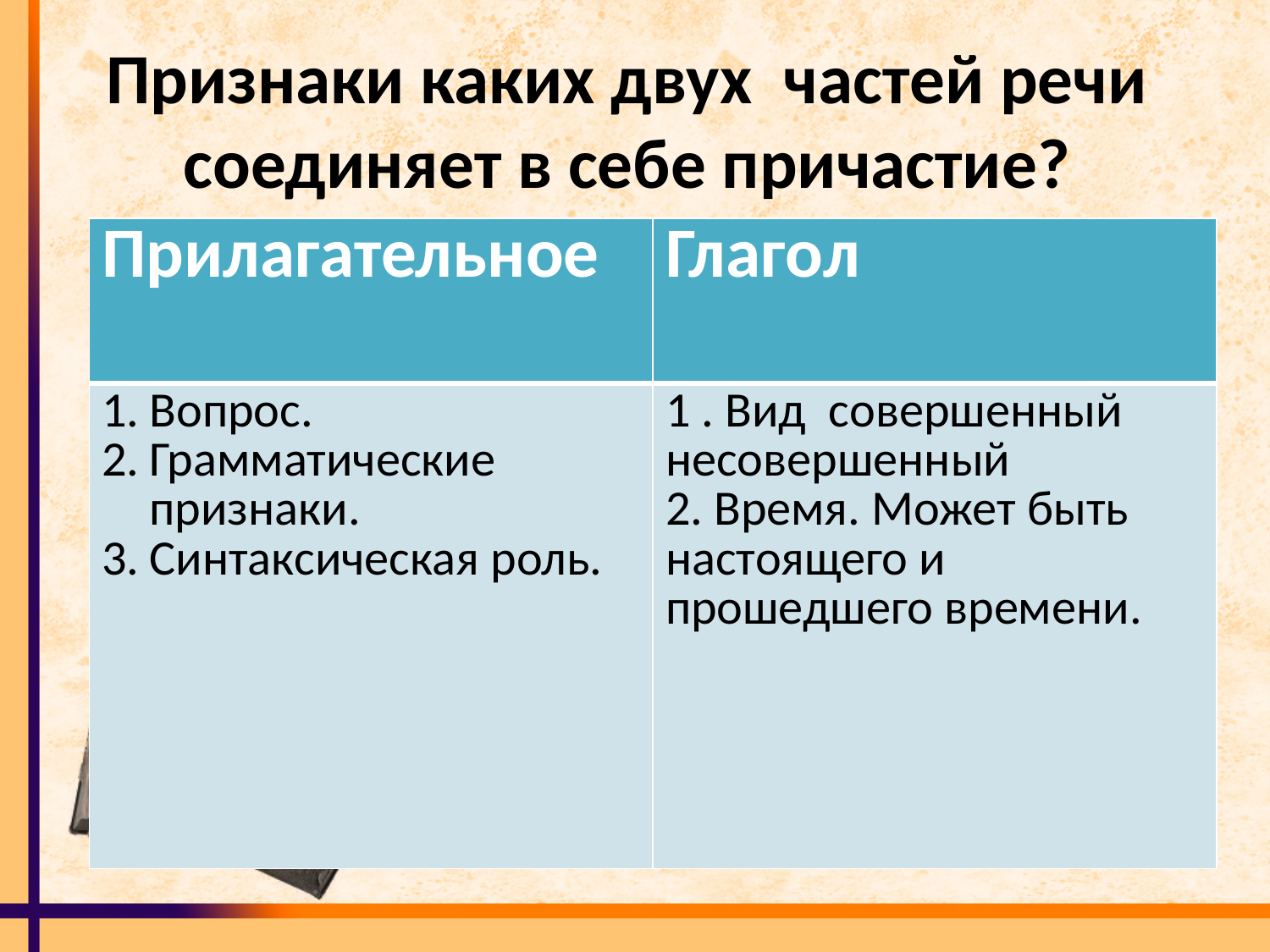

# Признаки каких двух  частей речи  соединяет в себе причастие?
| Прилагательное | Глагол |
| --- | --- |
| Вопрос. Грамматические признаки. Синтаксическая роль. | 1 . Вид совершенный несовершенный 2. Время. Может быть настоящего и прошедшего времени. |